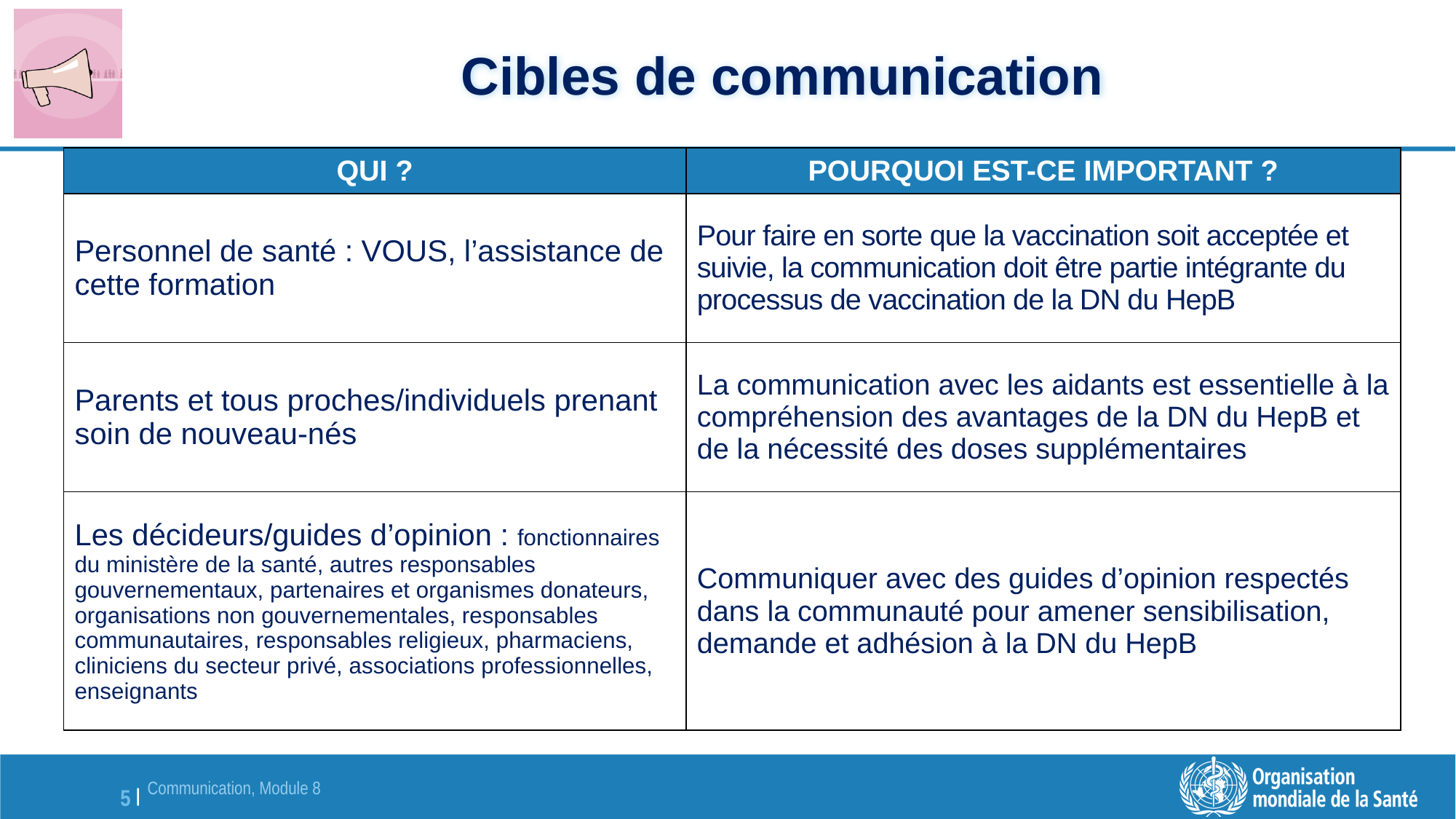

# Cibles de communication
| QUI ? | POURQUOI EST-CE IMPORTANT ? |
| --- | --- |
| Personnel de santé : VOUS, l’assistance de cette formation | Pour faire en sorte que la vaccination soit acceptée et suivie, la communication doit être partie intégrante du processus de vaccination de la DN du HepB |
| Parents et tous proches/individuels prenant soin de nouveau-nés | La communication avec les aidants est essentielle à la compréhension des avantages de la DN du HepB et de la nécessité des doses supplémentaires |
| Les décideurs/guides d’opinion : fonctionnaires du ministère de la santé, autres responsables gouvernementaux, partenaires et organismes donateurs, organisations non gouvernementales, responsables communautaires, responsables religieux, pharmaciens, cliniciens du secteur privé, associations professionnelles, enseignants | Communiquer avec des guides d’opinion respectés dans la communauté pour amener sensibilisation, demande et adhésion à la DN du HepB |